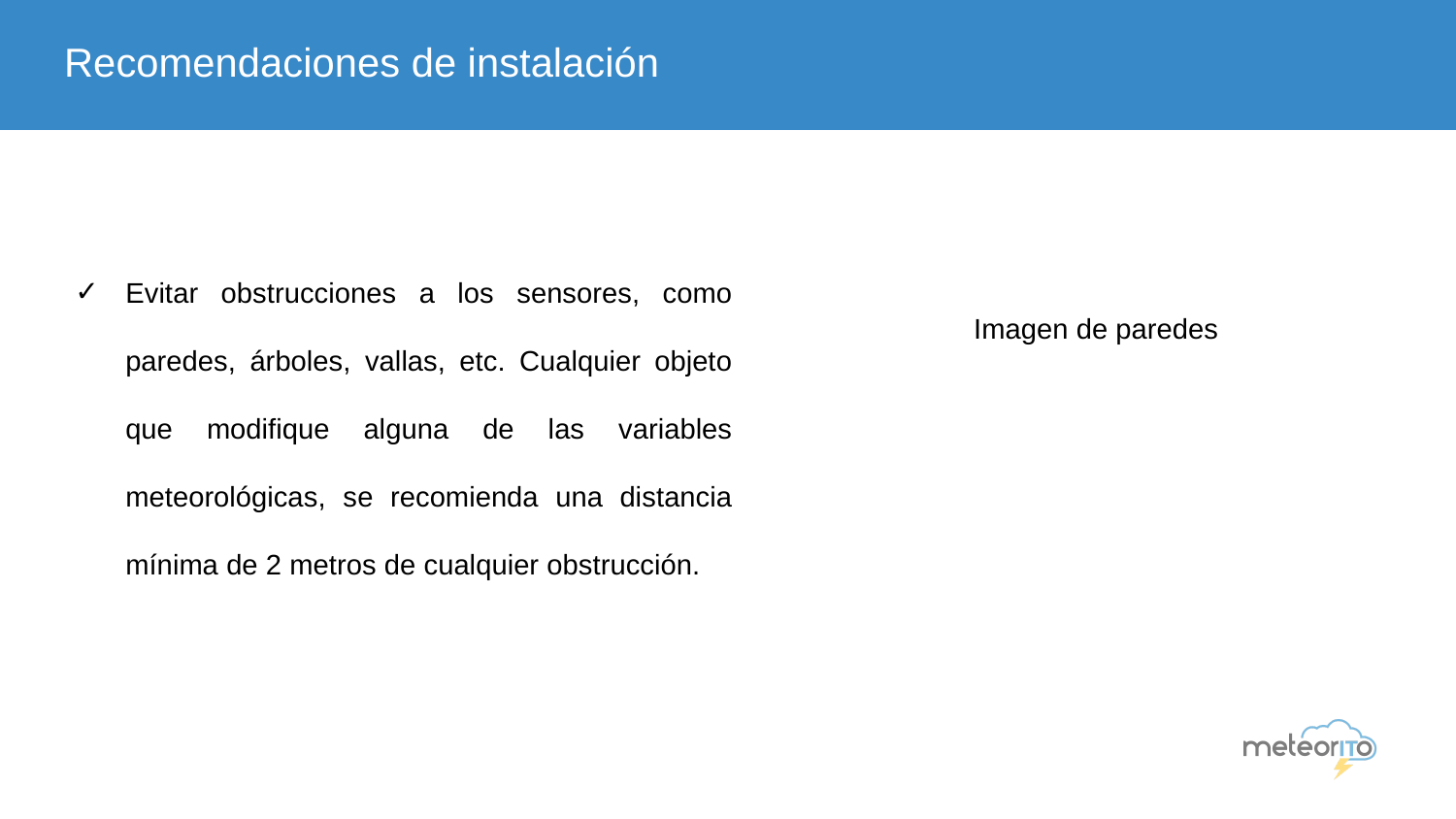

# Recomendaciones de instalación
Evitar obstrucciones a los sensores, como paredes, árboles, vallas, etc. Cualquier objeto que modifique alguna de las variables meteorológicas, se recomienda una distancia mínima de 2 metros de cualquier obstrucción.
Imagen de paredes